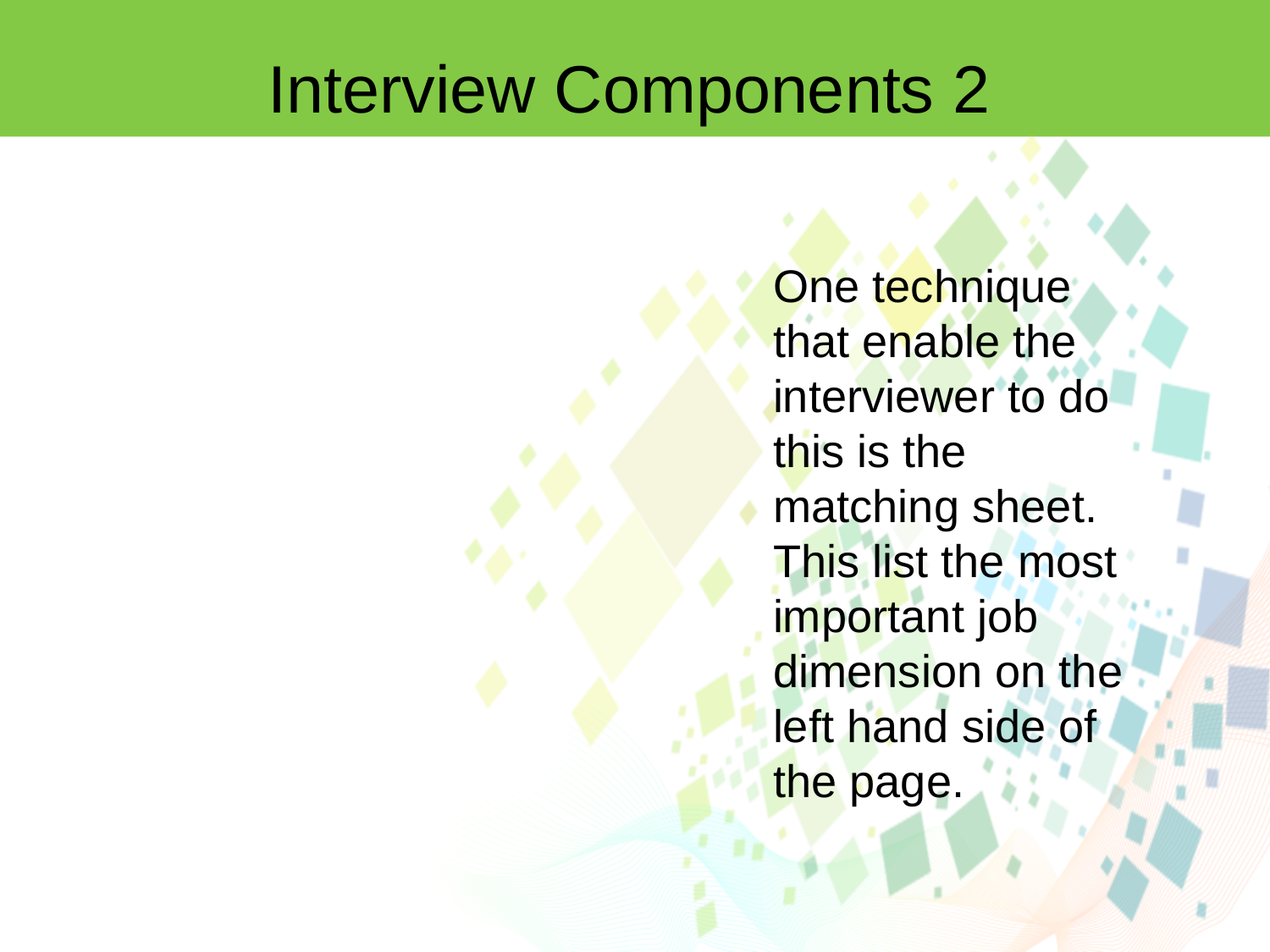

Interview Components 2
One technique that enable the interviewer to do this is the matching sheet. This list the most important job dimension on the left hand side of the page.